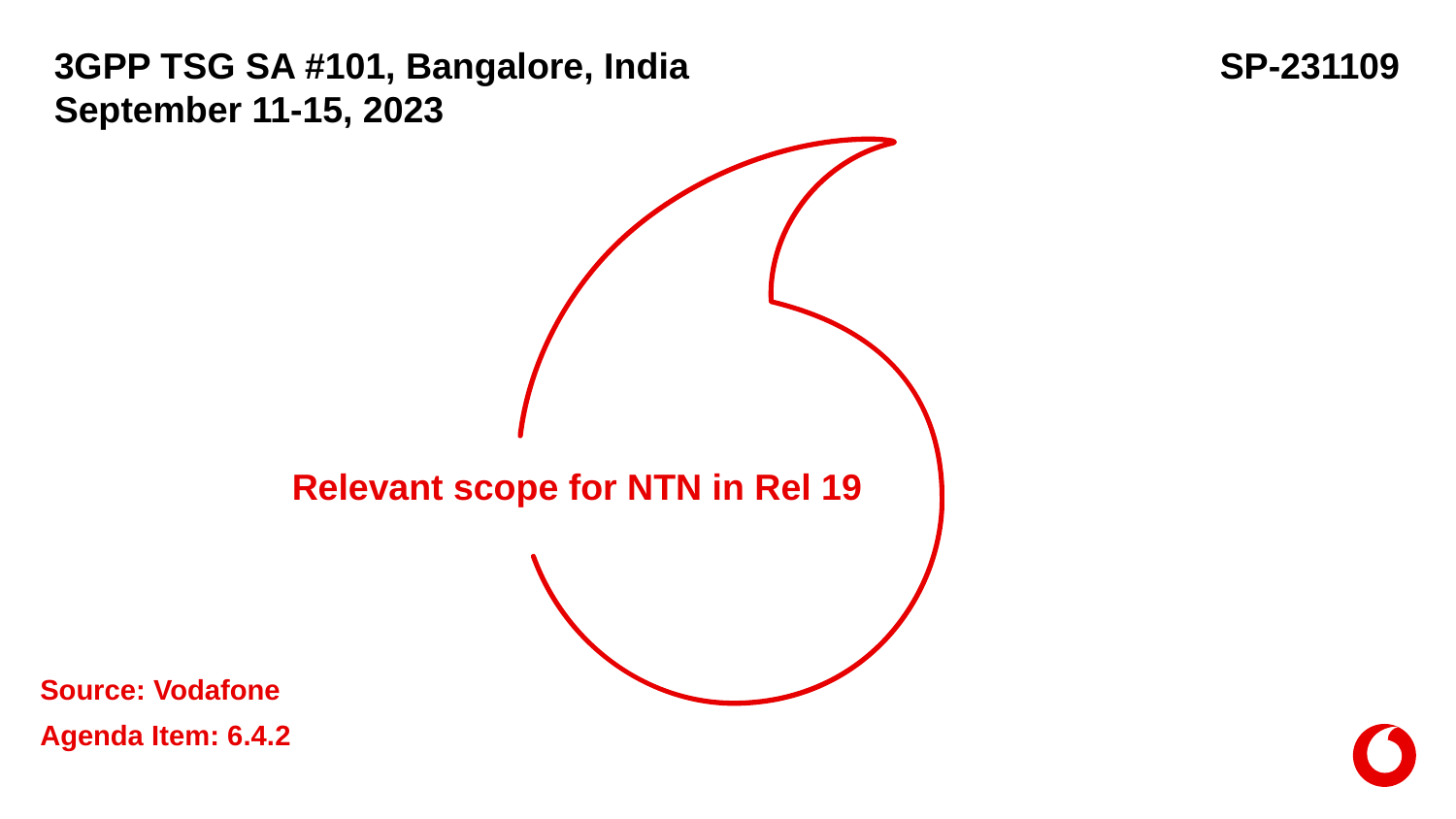

3GPP TSG SA #101, Bangalore, India
September 11-15, 2023
SP-231109
# Relevant scope for NTN in Rel 19

Source: Vodafone
Agenda Item: 6.4.2